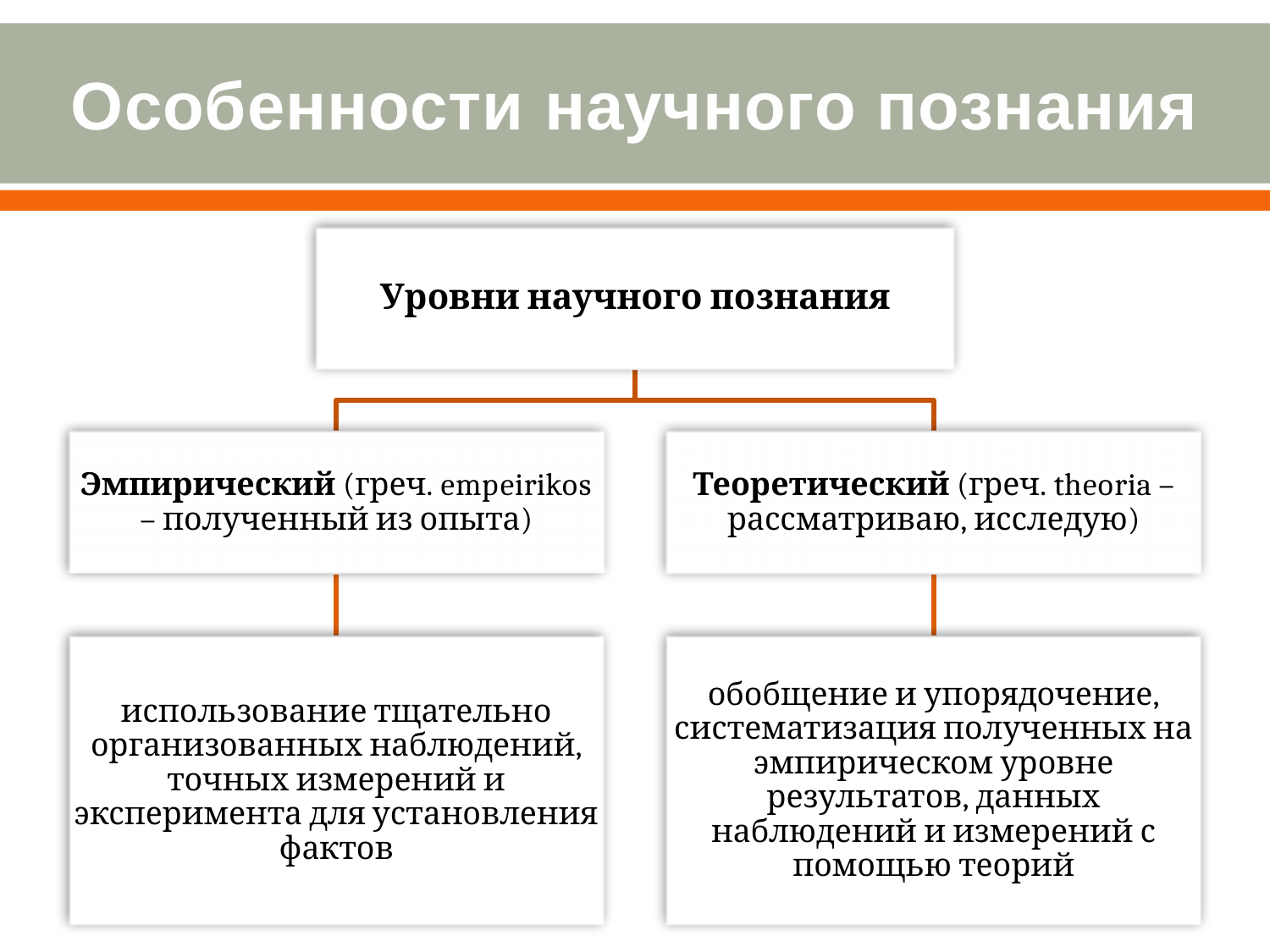

# Особенности научного познания
Уровни научного познания
Эмпирический (греч. empeirikos – полученный из опыта)
использование тщательно организованных наблюдений, точных измерений и эксперимента для установления фактов
Теоретический (греч. theoria – рассматриваю, исследую)
обобщение и упорядочение, систематизация полученных на эмпирическом уровне результатов, данных наблюдений и измерений с помощью теорий